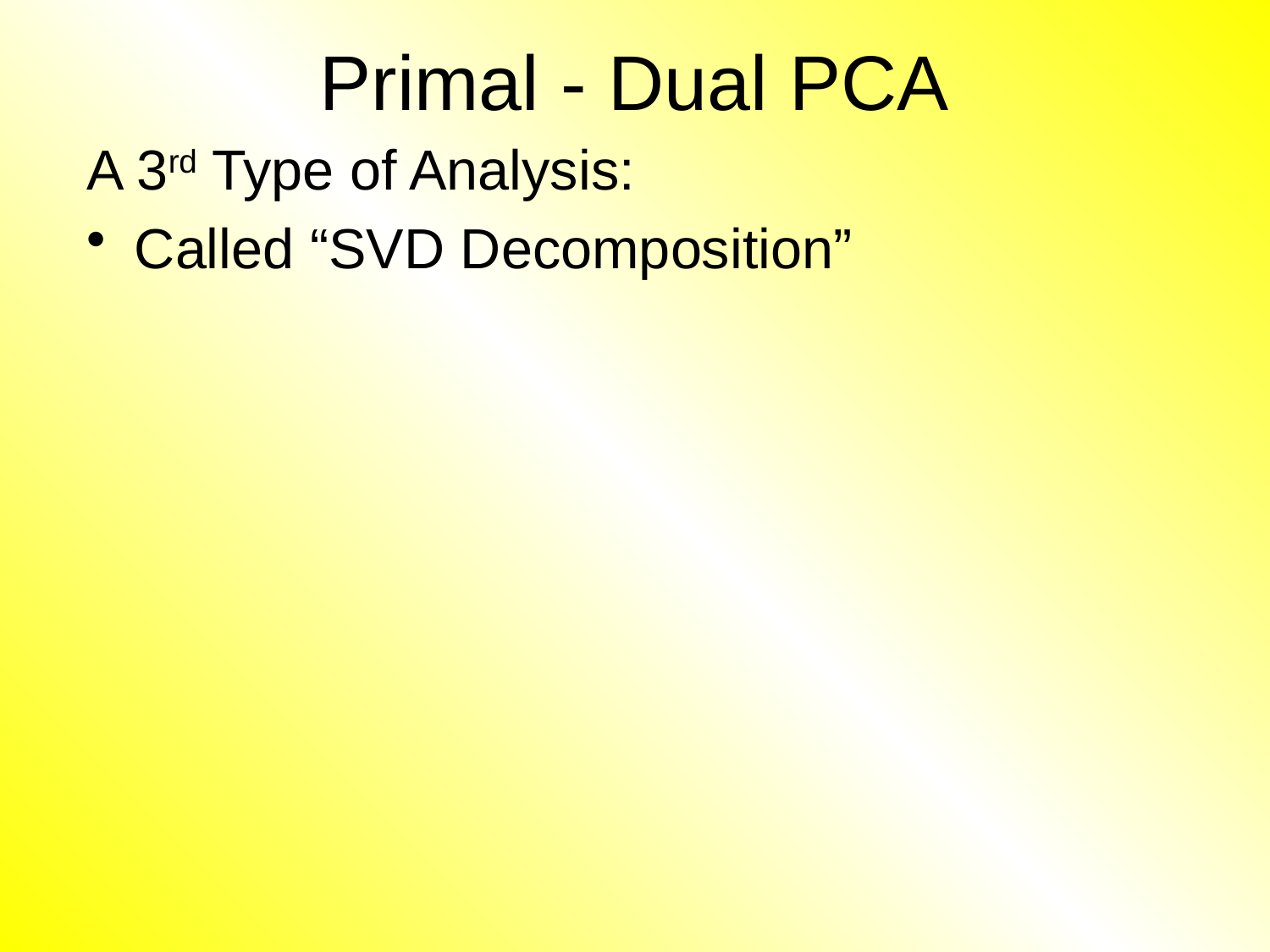

Primal - Dual PCA
A 3rd Type of Analysis:
Called “SVD Decomposition”